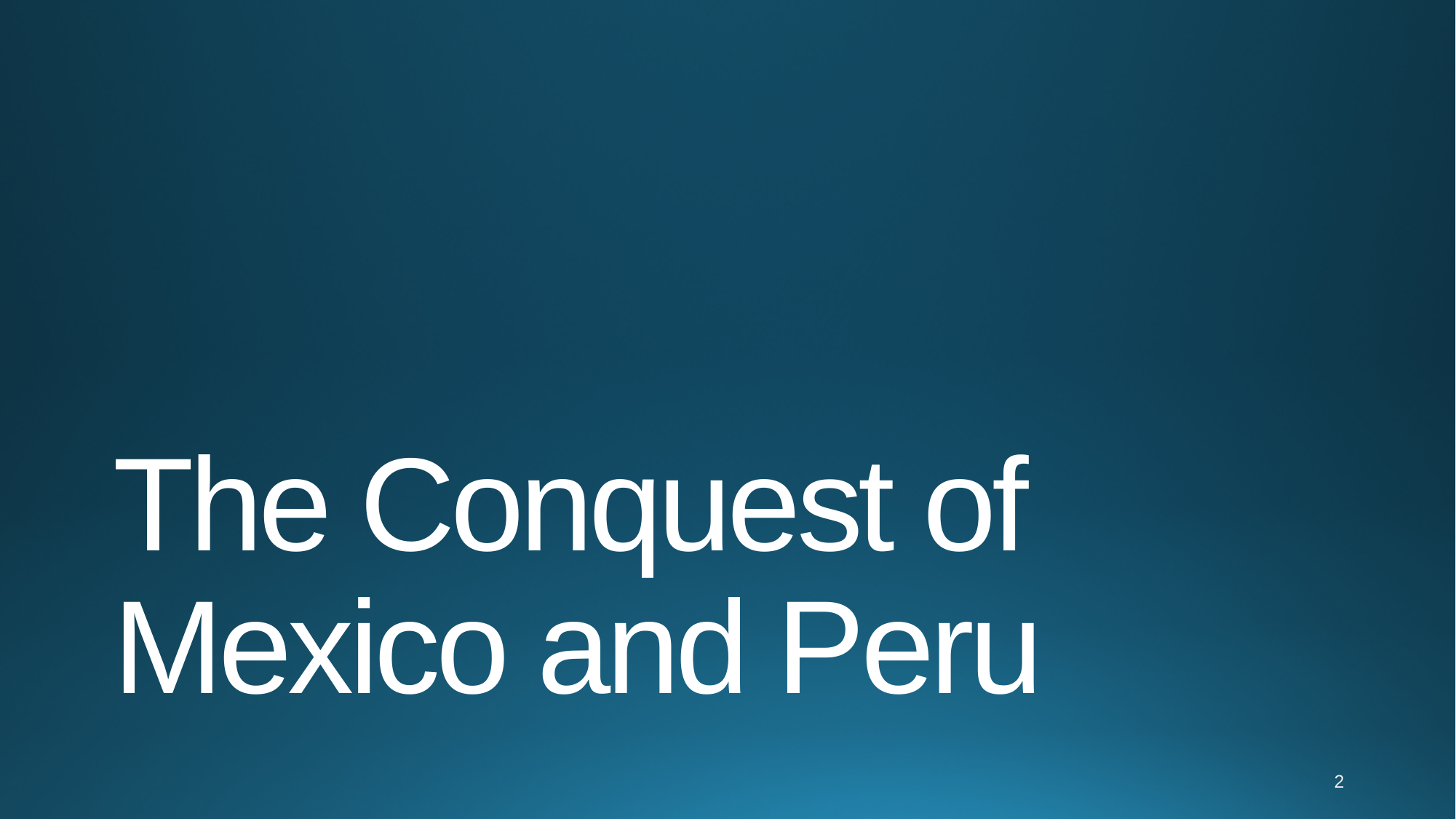

# The Conquest of Mexico and Peru

2